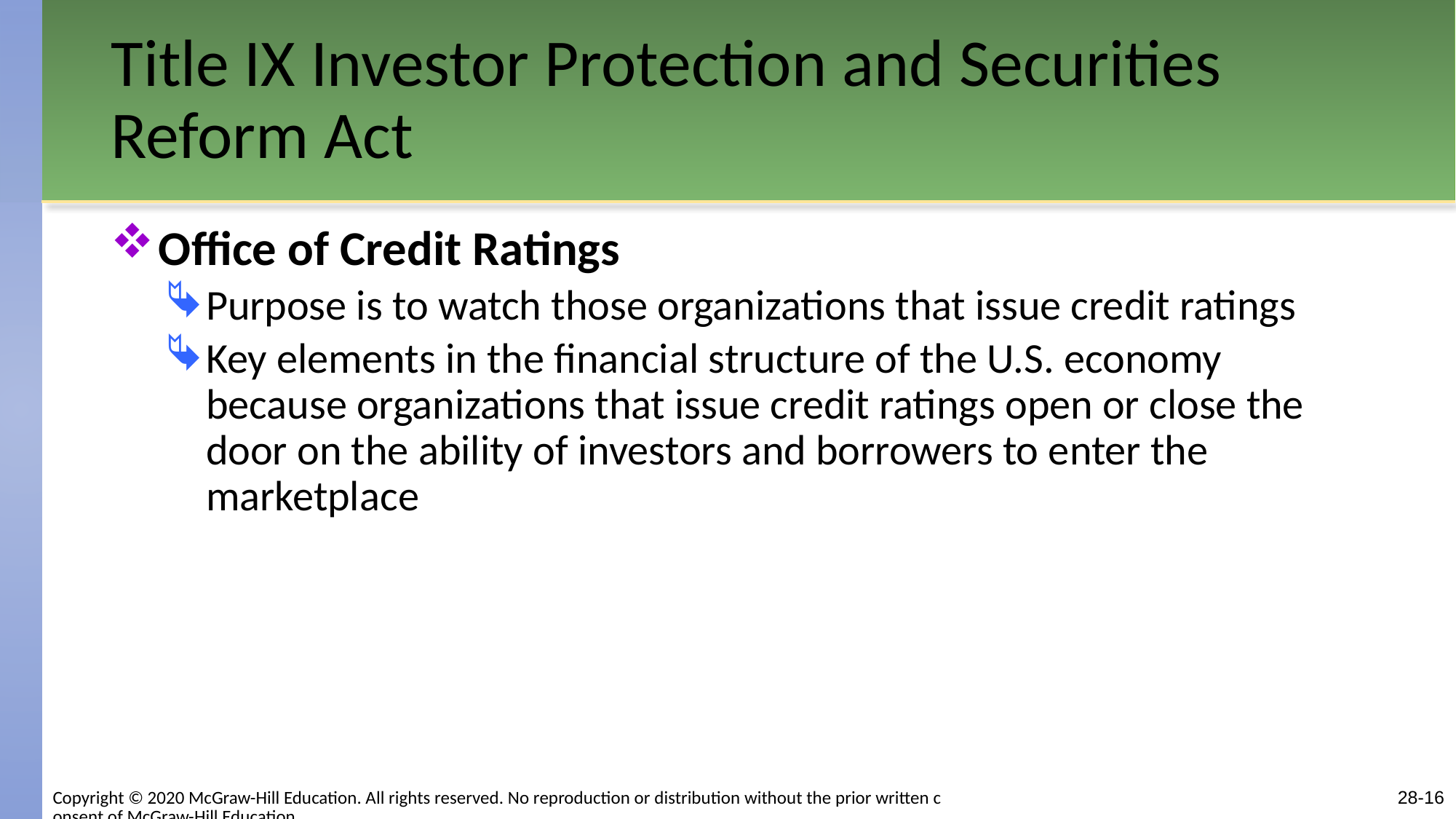

# Title IX Investor Protection and Securities Reform Act
Office of Credit Ratings
Purpose is to watch those organizations that issue credit ratings
Key elements in the financial structure of the U.S. economy because organizations that issue credit ratings open or close the door on the ability of investors and borrowers to enter the marketplace
Copyright © 2020 McGraw-Hill Education. All rights reserved. No reproduction or distribution without the prior written consent of McGraw-Hill Education.
28-16